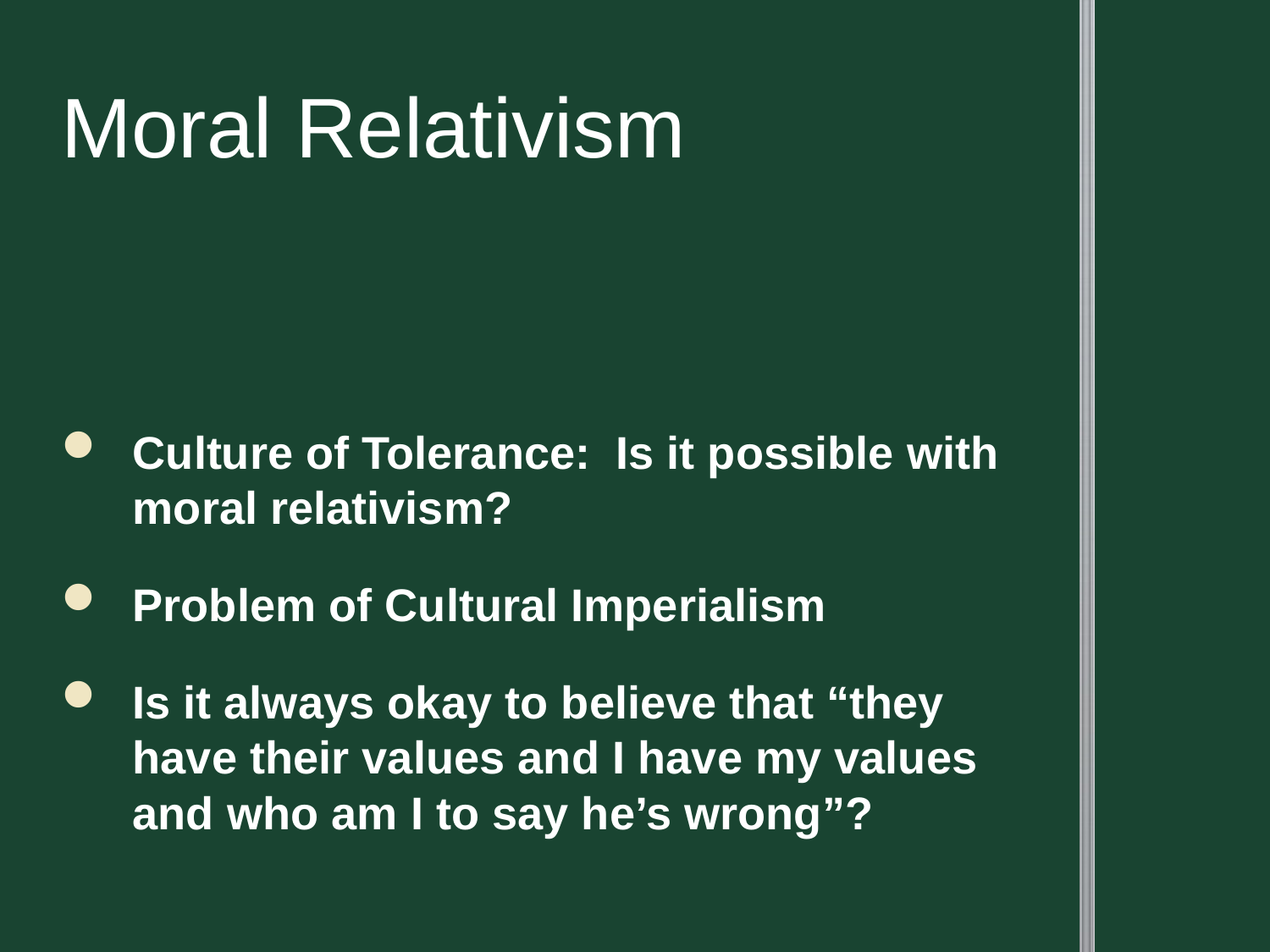

# Moral Relativism

Culture of Tolerance:  Is it possible with moral relativism?
Problem of Cultural Imperialism
Is it always okay to believe that “they have their values and I have my values and who am I to say he’s wrong”?